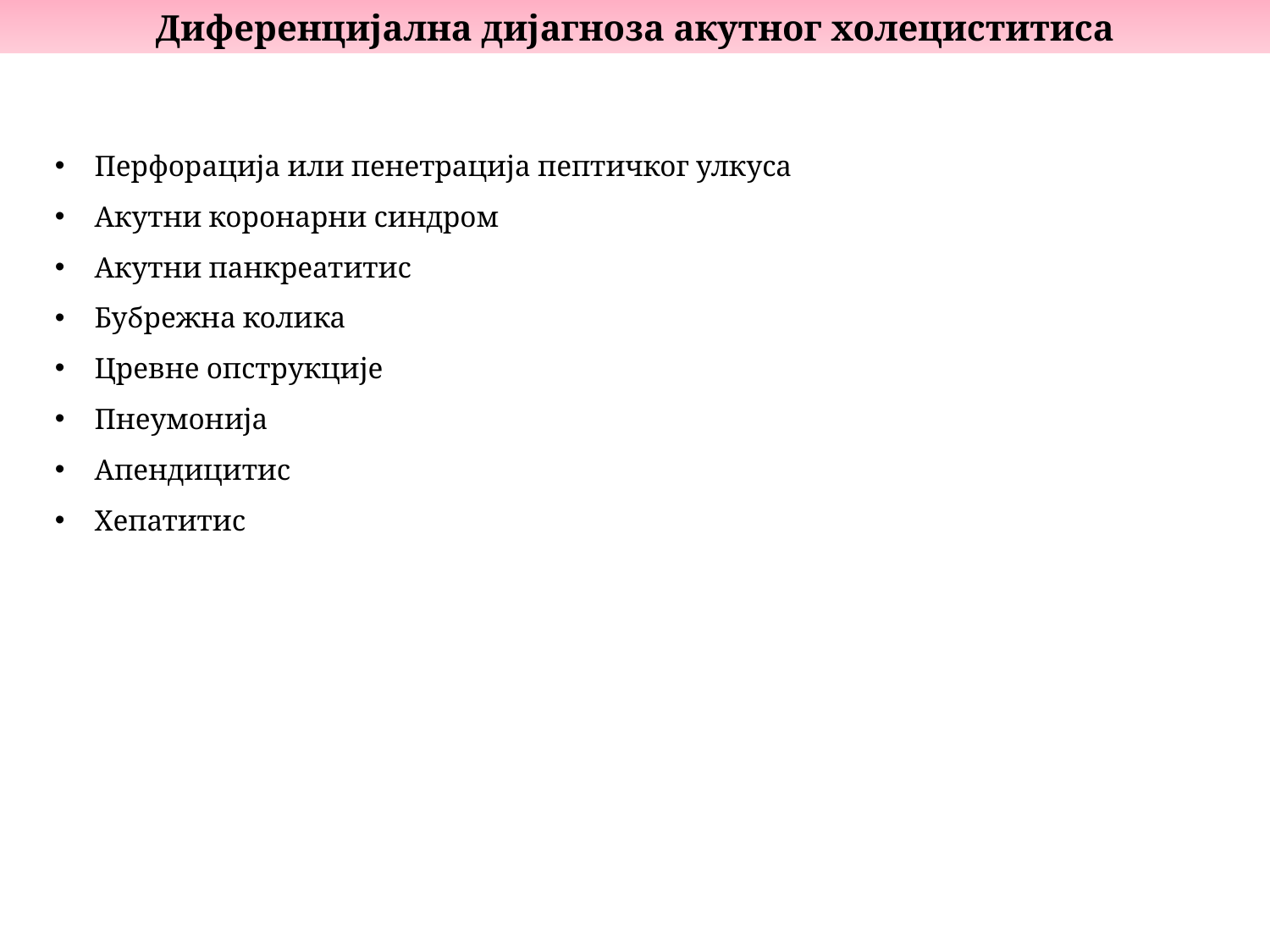

Диференцијална дијагноза акутног холециститиса
Перфорација или пенетрација пептичког улкуса
Акутни коронарни синдром
Акутни панкреатитис
Бубрежна колика
Цревне опструкције
Пнеумонија
Апендицитис
Хепатитис